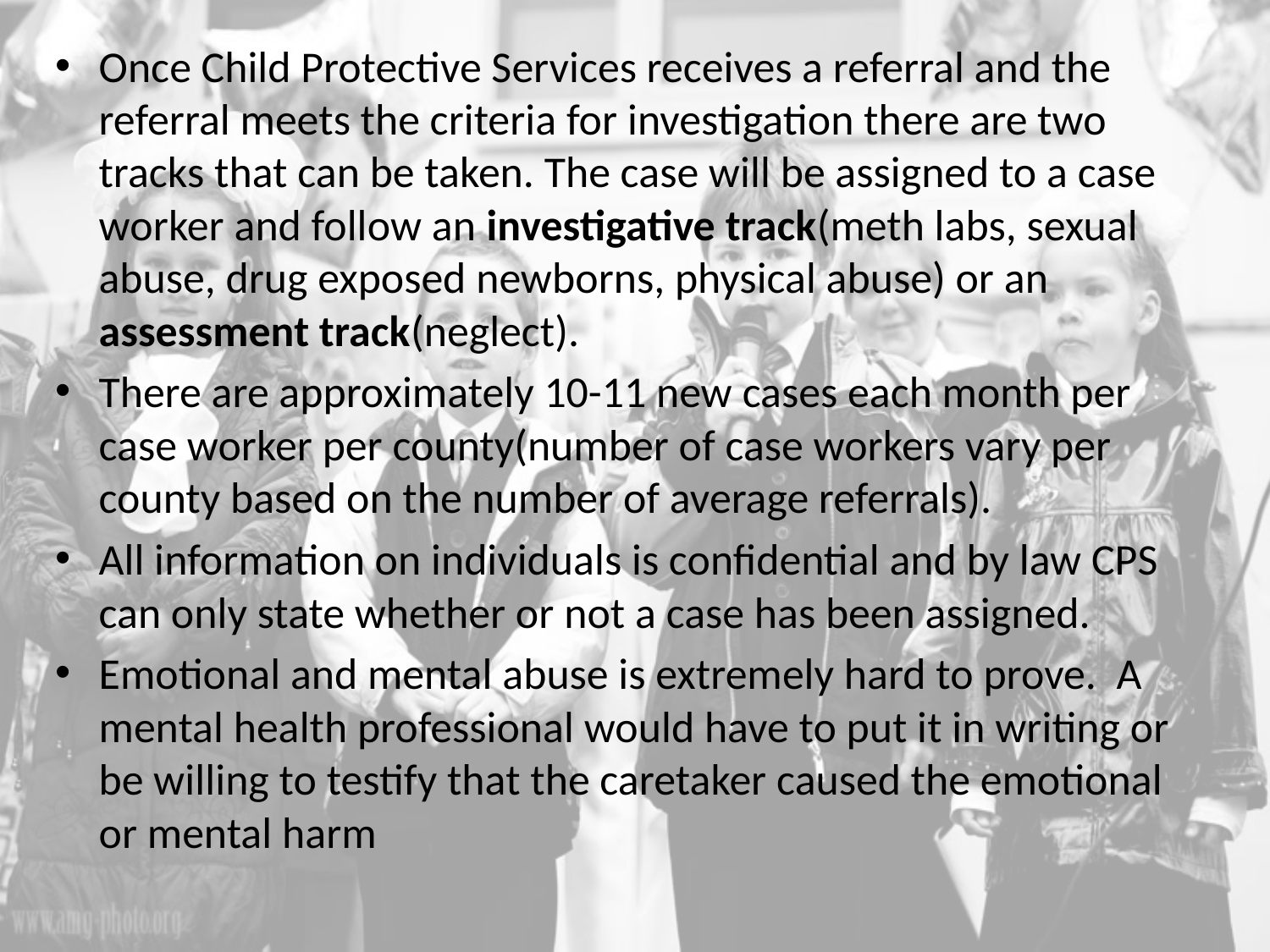

Once Child Protective Services receives a referral and the referral meets the criteria for investigation there are two tracks that can be taken. The case will be assigned to a case worker and follow an investigative track(meth labs, sexual abuse, drug exposed newborns, physical abuse) or an assessment track(neglect).
There are approximately 10-11 new cases each month per case worker per county(number of case workers vary per county based on the number of average referrals).
All information on individuals is confidential and by law CPS can only state whether or not a case has been assigned.
Emotional and mental abuse is extremely hard to prove.  A mental health professional would have to put it in writing or be willing to testify that the caretaker caused the emotional or mental harm